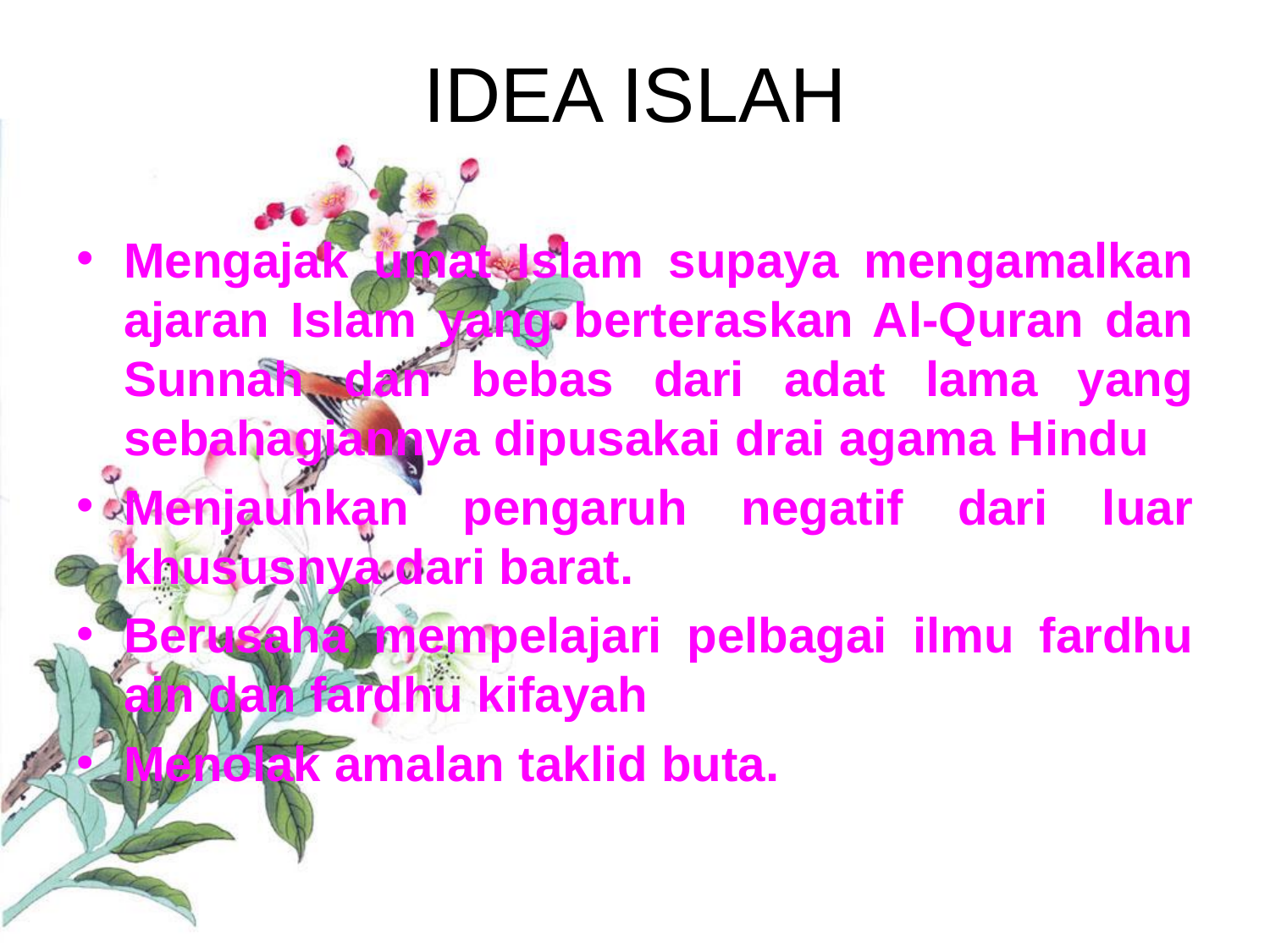

# IDEA ISLAH
Mengajak umat Islam supaya mengamalkan ajaran Islam yang berteraskan Al-Quran dan Sunnah dan bebas dari adat lama yang sebahagiannya dipusakai drai agama Hindu
Menjauhkan pengaruh negatif dari luar khususnya dari barat.
Berusaha mempelajari pelbagai ilmu fardhu ain dan fardhu kifayah
Menolak amalan taklid buta.